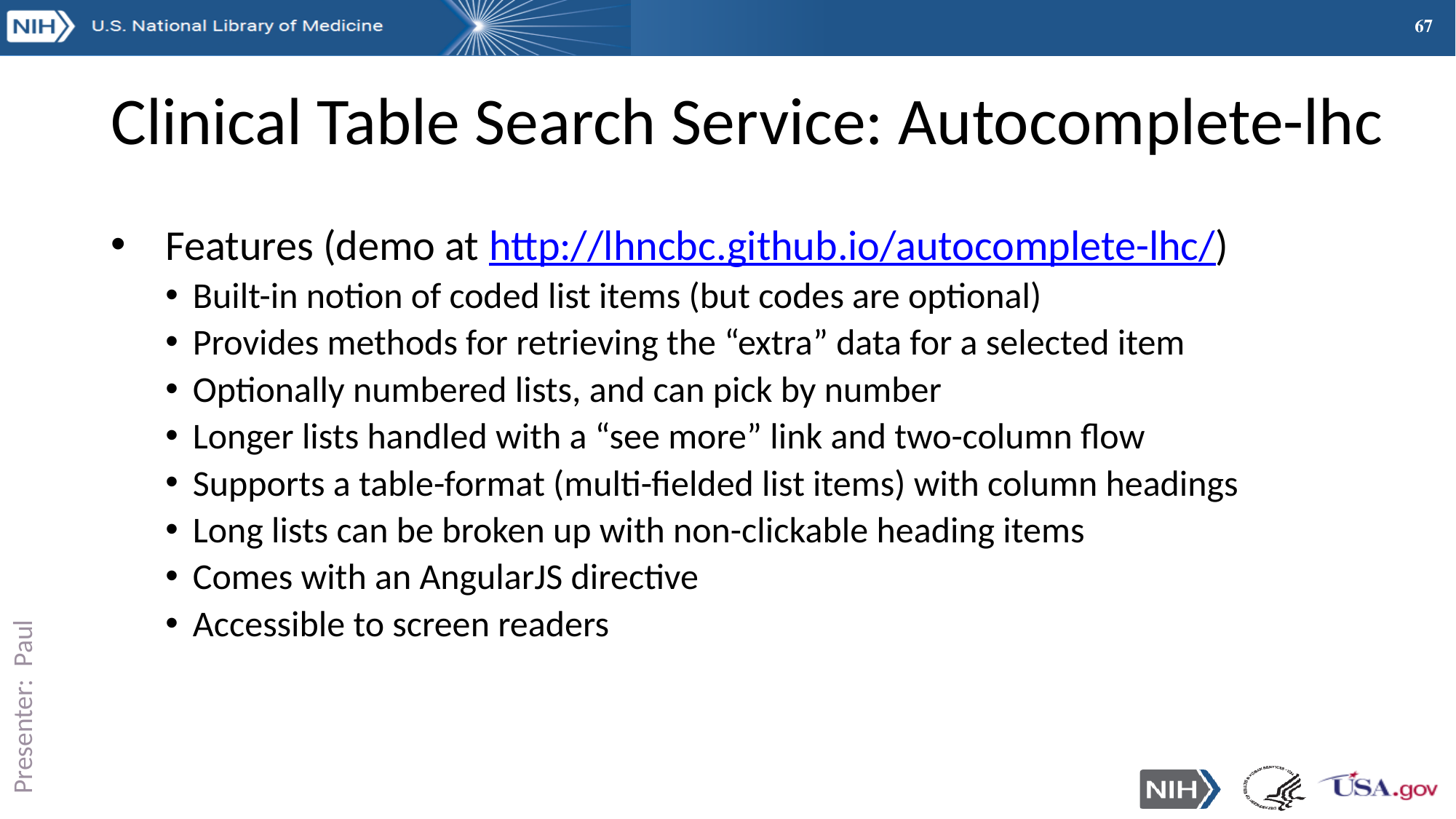

# Clinical Table Search Service: Autocomplete-lhc
Features (demo at http://lhncbc.github.io/autocomplete-lhc/)
Built-in notion of coded list items (but codes are optional)
Provides methods for retrieving the “extra” data for a selected item
Optionally numbered lists, and can pick by number
Longer lists handled with a “see more” link and two-column flow
Supports a table-format (multi-fielded list items) with column headings
Long lists can be broken up with non-clickable heading items
Comes with an AngularJS directive
Accessible to screen readers

Presenter:  Paul